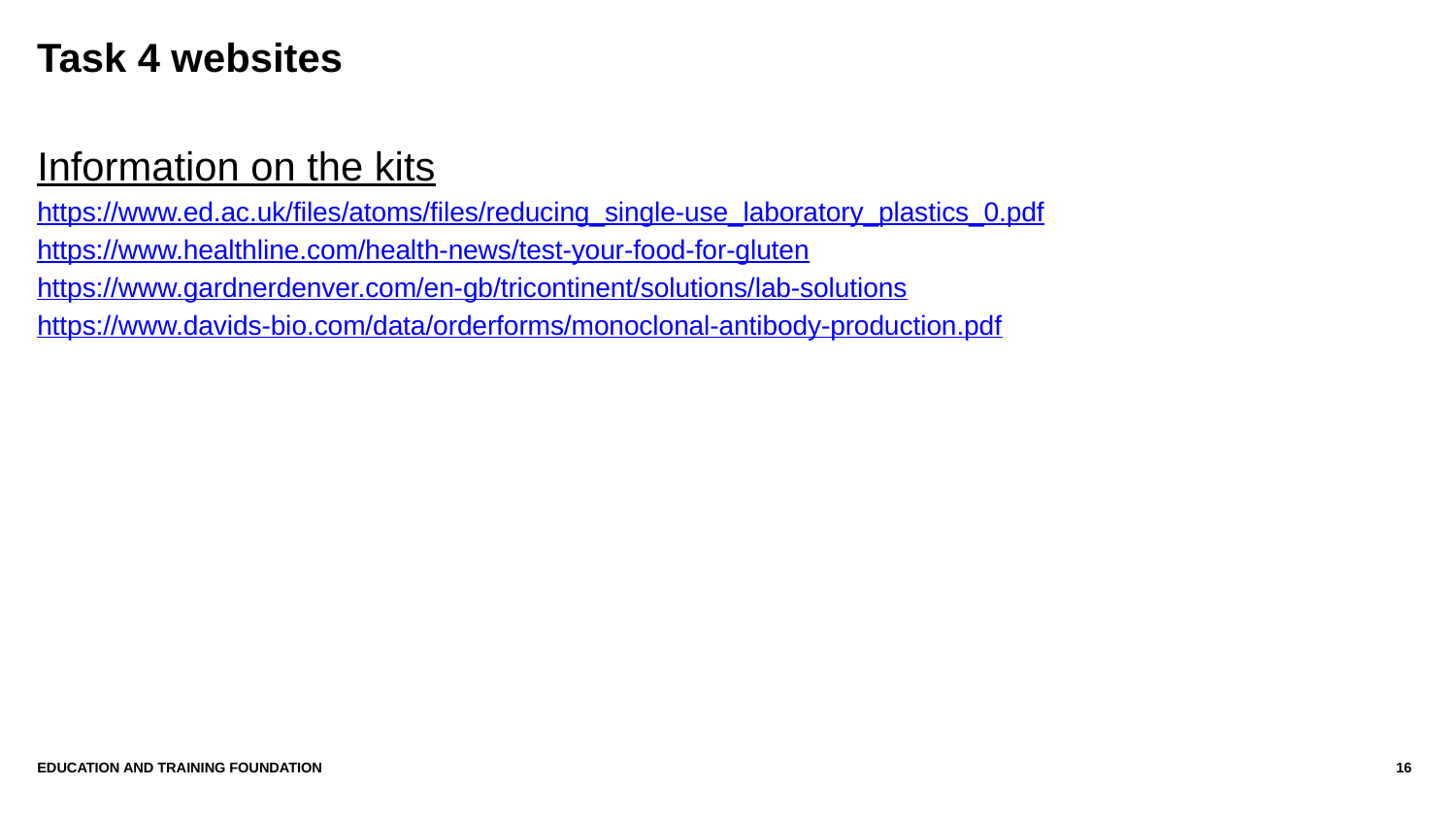

# Task 4 websites
Information on the kits
https://www.ed.ac.uk/files/atoms/files/reducing_single-use_laboratory_plastics_0.pdf
https://www.healthline.com/health-news/test-your-food-for-gluten
https://www.gardnerdenver.com/en-gb/tricontinent/solutions/lab-solutions
https://www.davids-bio.com/data/orderforms/monoclonal-antibody-production.pdf

Education AND Training Foundation
16